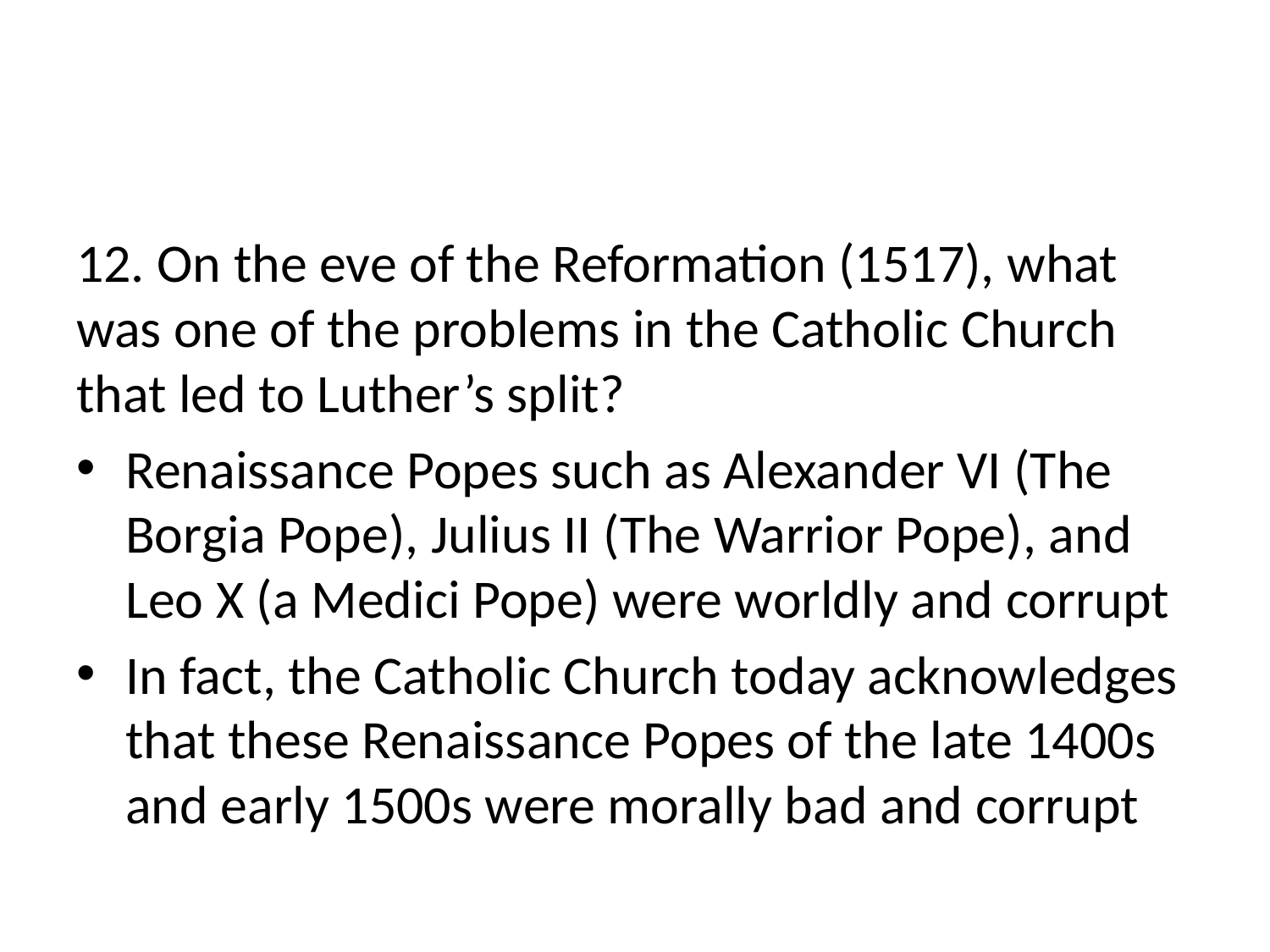

#
12. On the eve of the Reformation (1517), what was one of the problems in the Catholic Church that led to Luther’s split?
Renaissance Popes such as Alexander VI (The Borgia Pope), Julius II (The Warrior Pope), and Leo X (a Medici Pope) were worldly and corrupt
In fact, the Catholic Church today acknowledges that these Renaissance Popes of the late 1400s and early 1500s were morally bad and corrupt